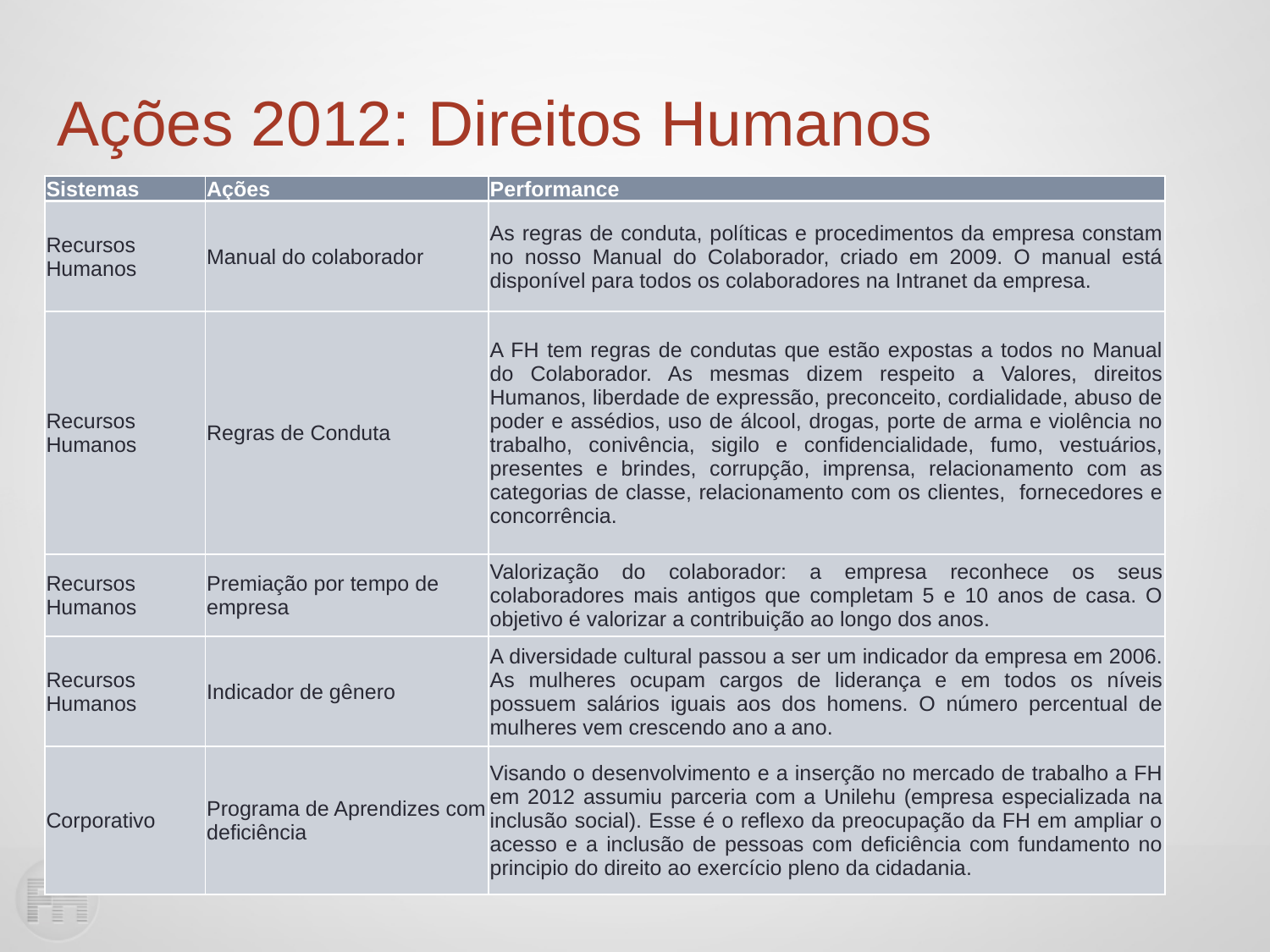

Ações 2012: Direitos Humanos
| Sistemas | Ações | Performance |
| --- | --- | --- |
| Recursos Humanos | Manual do colaborador | As regras de conduta, políticas e procedimentos da empresa constam no nosso Manual do Colaborador, criado em 2009. O manual está disponível para todos os colaboradores na Intranet da empresa. |
| Recursos Humanos | Regras de Conduta | A FH tem regras de condutas que estão expostas a todos no Manual do Colaborador. As mesmas dizem respeito a Valores, direitos Humanos, liberdade de expressão, preconceito, cordialidade, abuso de poder e assédios, uso de álcool, drogas, porte de arma e violência no trabalho, conivência, sigilo e confidencialidade, fumo, vestuários, presentes e brindes, corrupção, imprensa, relacionamento com as categorias de classe, relacionamento com os clientes, fornecedores e concorrência. |
| Recursos Humanos | Premiação por tempo de empresa | Valorização do colaborador: a empresa reconhece os seus colaboradores mais antigos que completam 5 e 10 anos de casa. O objetivo é valorizar a contribuição ao longo dos anos. |
| Recursos Humanos | Indicador de gênero | A diversidade cultural passou a ser um indicador da empresa em 2006. As mulheres ocupam cargos de liderança e em todos os níveis possuem salários iguais aos dos homens. O número percentual de mulheres vem crescendo ano a ano. |
| Corporativo | Programa de Aprendizes com deficiência | Visando o desenvolvimento e a inserção no mercado de trabalho a FH em 2012 assumiu parceria com a Unilehu (empresa especializada na inclusão social). Esse é o reflexo da preocupação da FH em ampliar o acesso e a inclusão de pessoas com deficiência com fundamento no principio do direito ao exercício pleno da cidadania. |